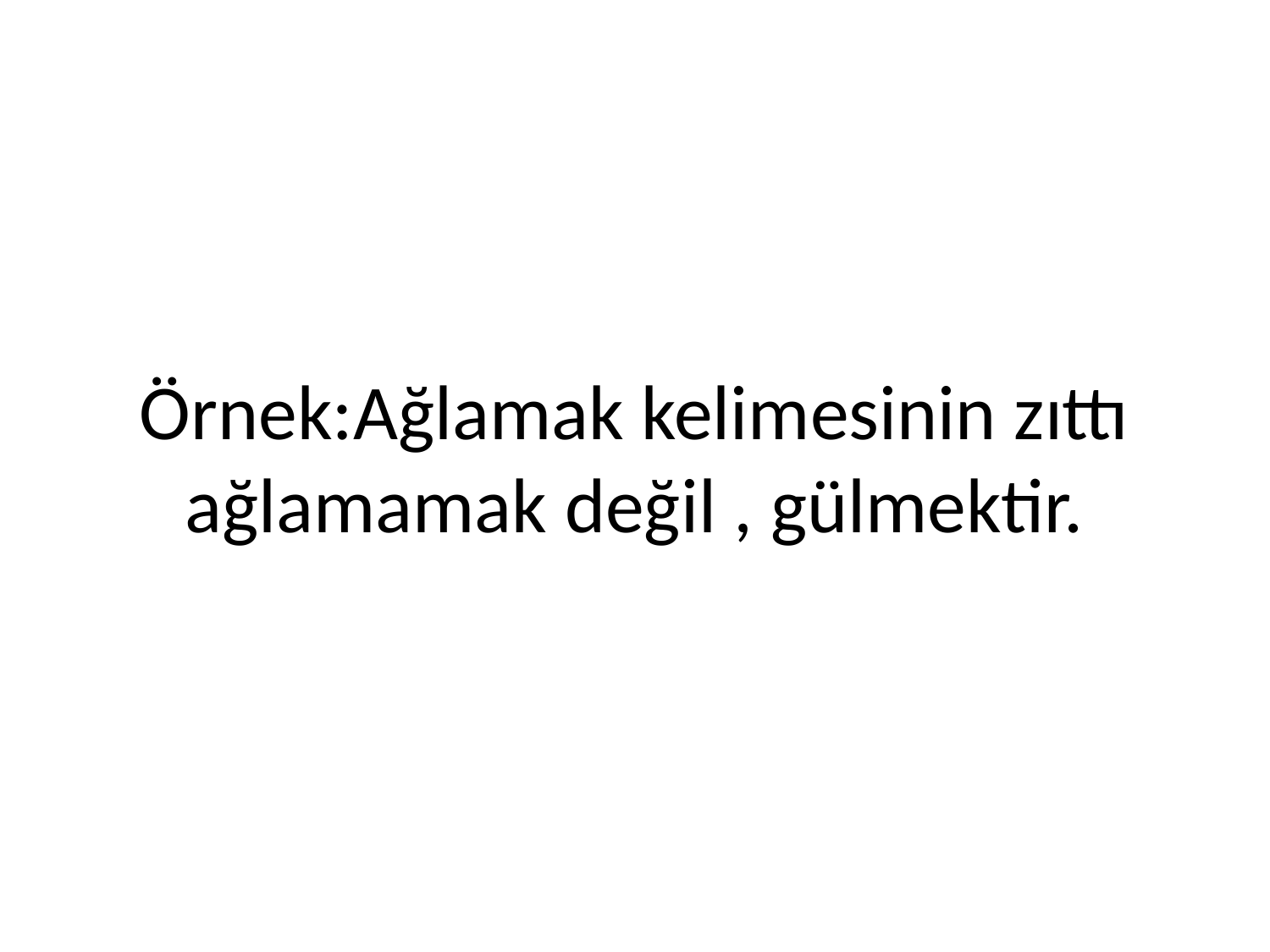

# Örnek:Ağlamak kelimesinin zıttı ağlamamak değil , gülmektir.